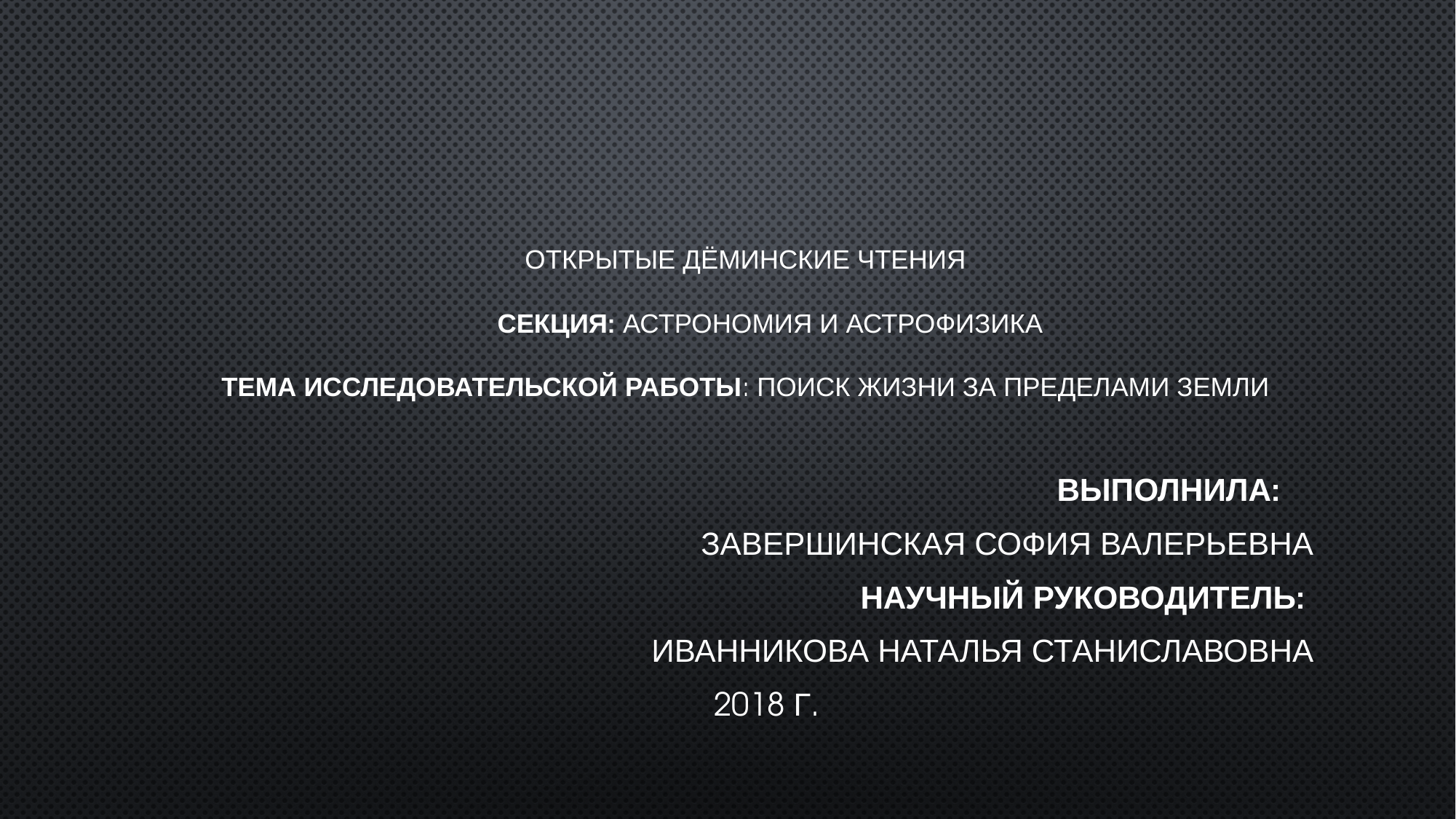

# Открытые Дёминские чтения   Секция: астрономия и астрофизика   Тема исследовательской работы: Поиск жизни за пределами Земли
                                                                                             Выполнила:
Завершинская София Валерьевна
Научный руководитель:
Иванникова Наталья Станиславовна
2018 г.